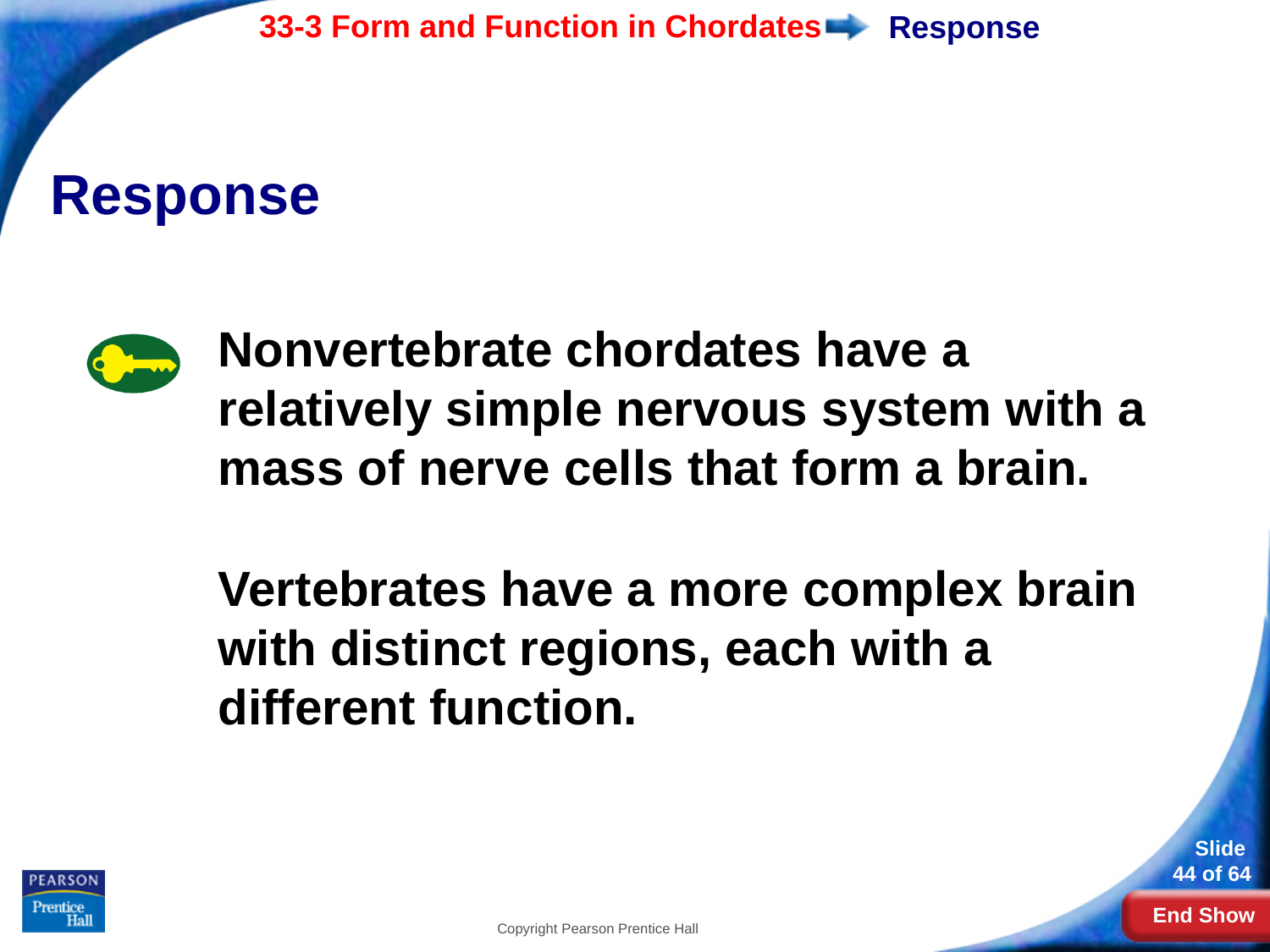

# Response
Response
Nonvertebrate chordates have a relatively simple nervous system with a mass of nerve cells that form a brain.
Vertebrates have a more complex brain with distinct regions, each with a different function.

Copyright Pearson Prentice Hall